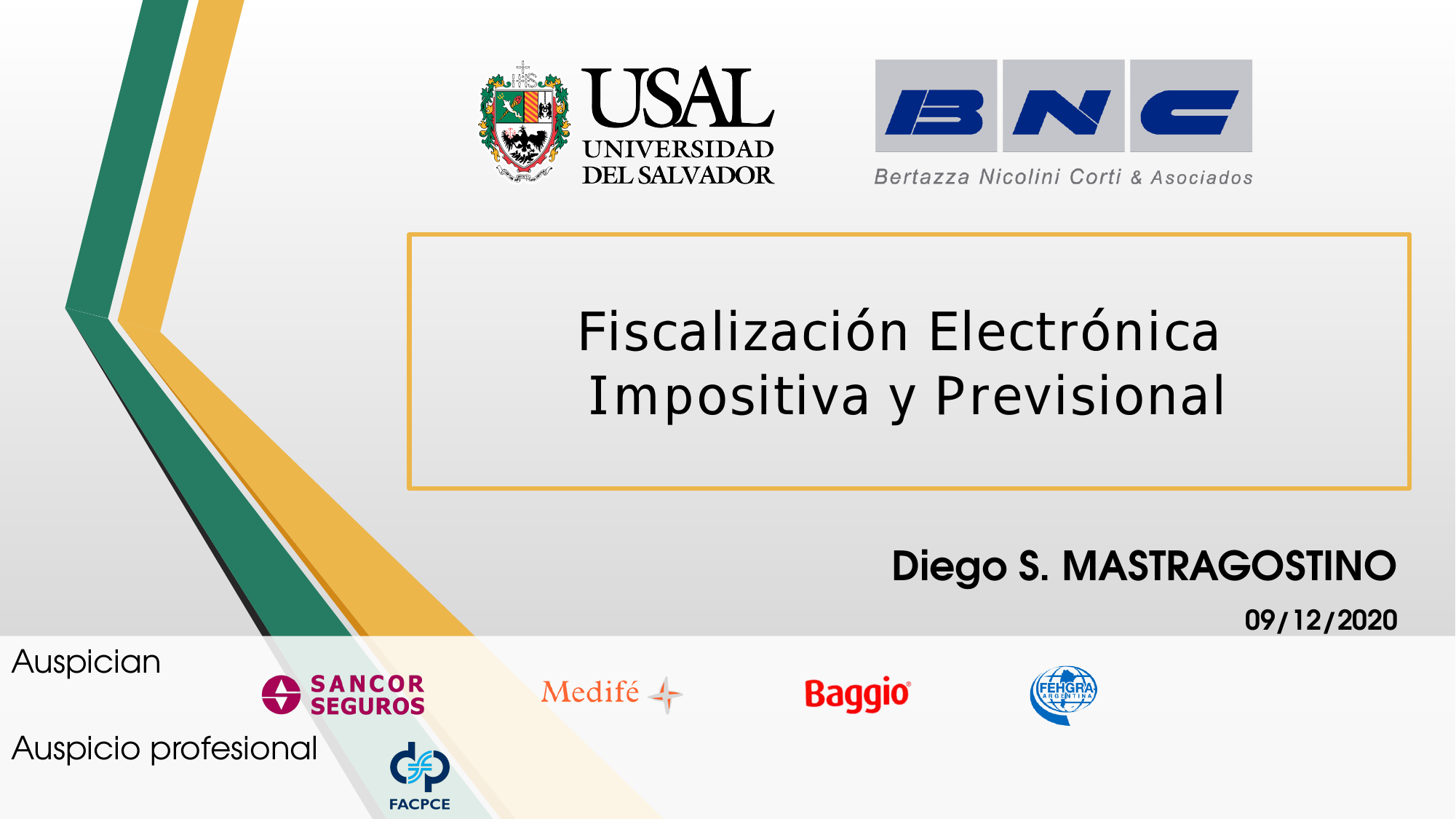

Fiscalización Electrónica
Impositiva y Previsional

Diego S. MASTRAGOSTINO
09/12/2020